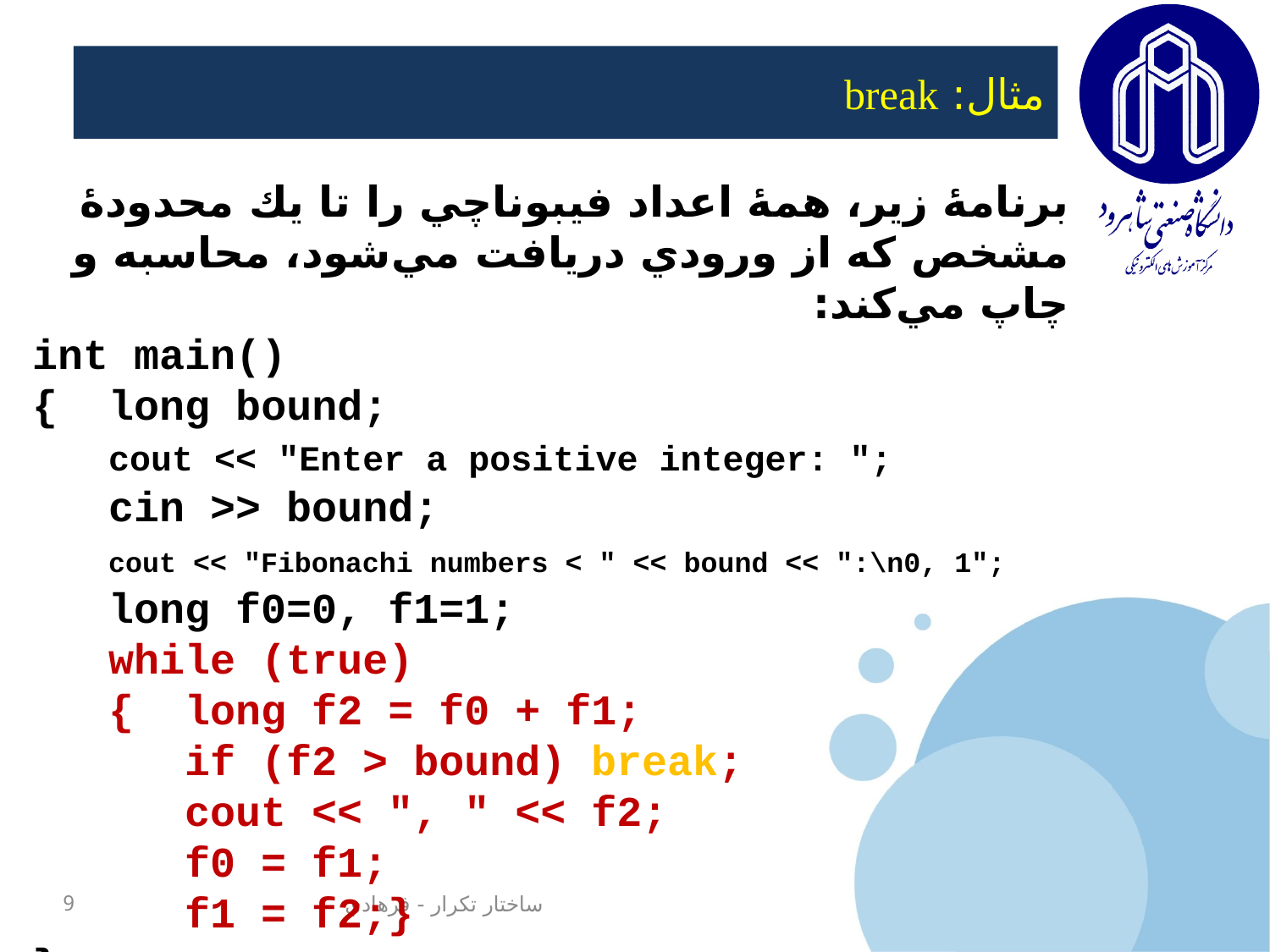

# مثال: break
برنامۀ زير، همۀ اعداد فيبوناچي را تا يك محدودۀ مشخص که از ورودي دريافت مي‌شود، محاسبه و چاپ مي‌كند:
int main()
{  long bound;
   cout << "Enter a positive integer: ";
   cin >> bound;
   cout << "Fibonachi numbers < " << bound << ":\n0, 1";
   long f0=0, f1=1;
   while (true)
   {  long f2 = f0 + f1;
      if (f2 > bound) break;
      cout << ", " << f2;
      f0 = f1;
      f1 = f2;}
}
9
ساختار تکرار - فرهادي